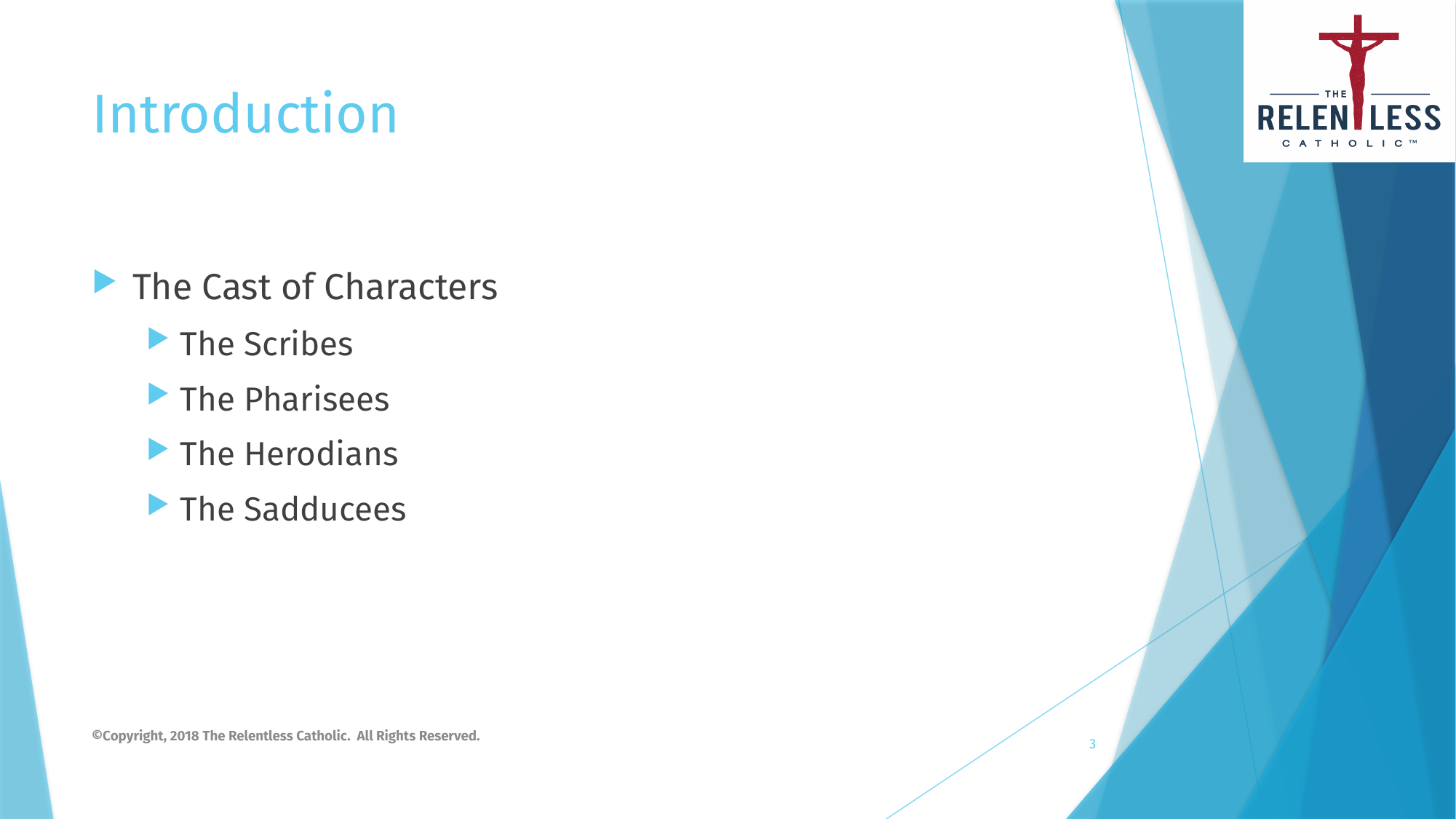

# Introduction
The Cast of Characters
The Scribes
The Pharisees
The Herodians
The Sadducees
©Copyright, 2018 The Relentless Catholic.  All Rights Reserved.

3